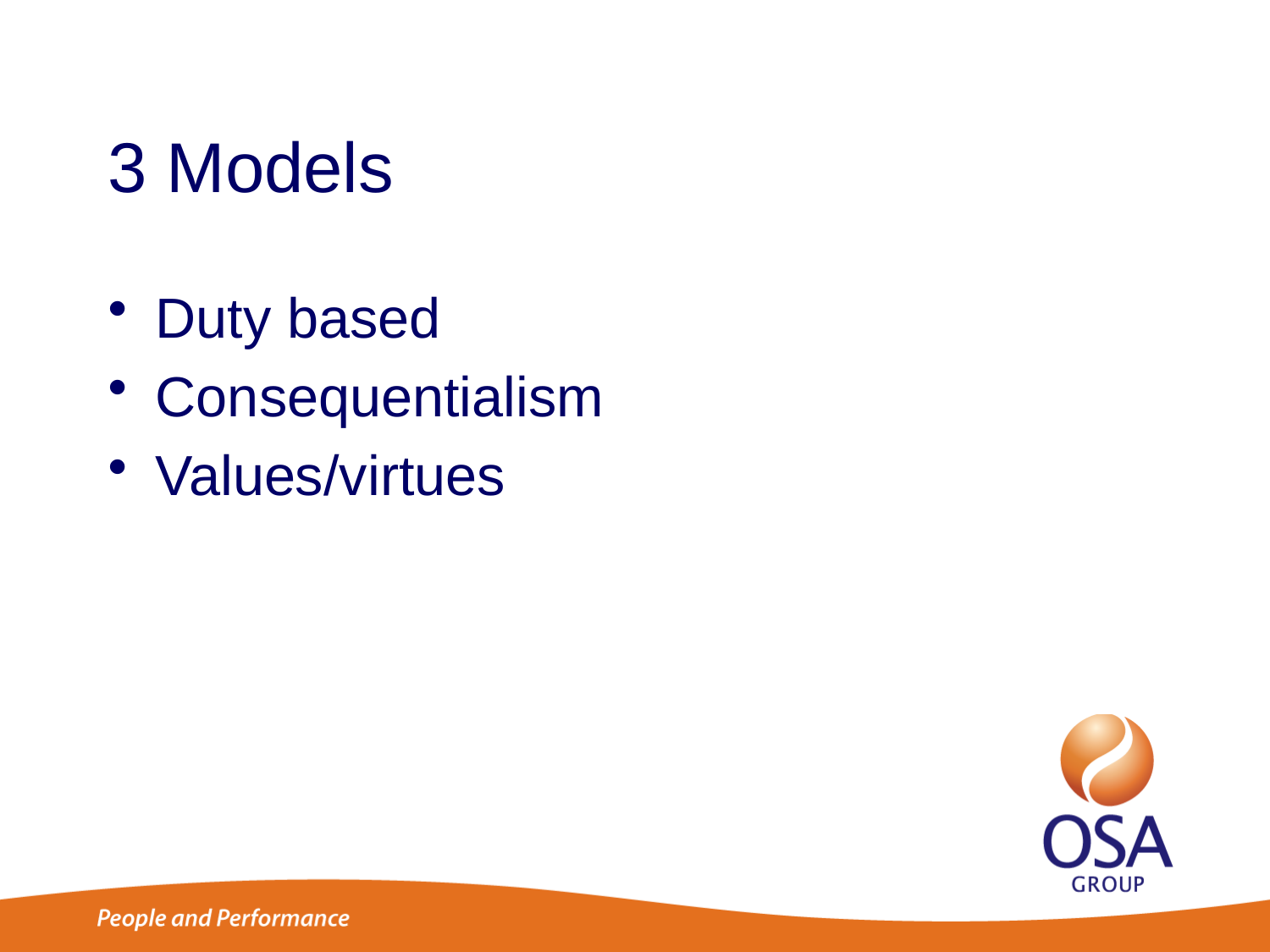

# 3 Models
Duty based
Consequentialism
Values/virtues